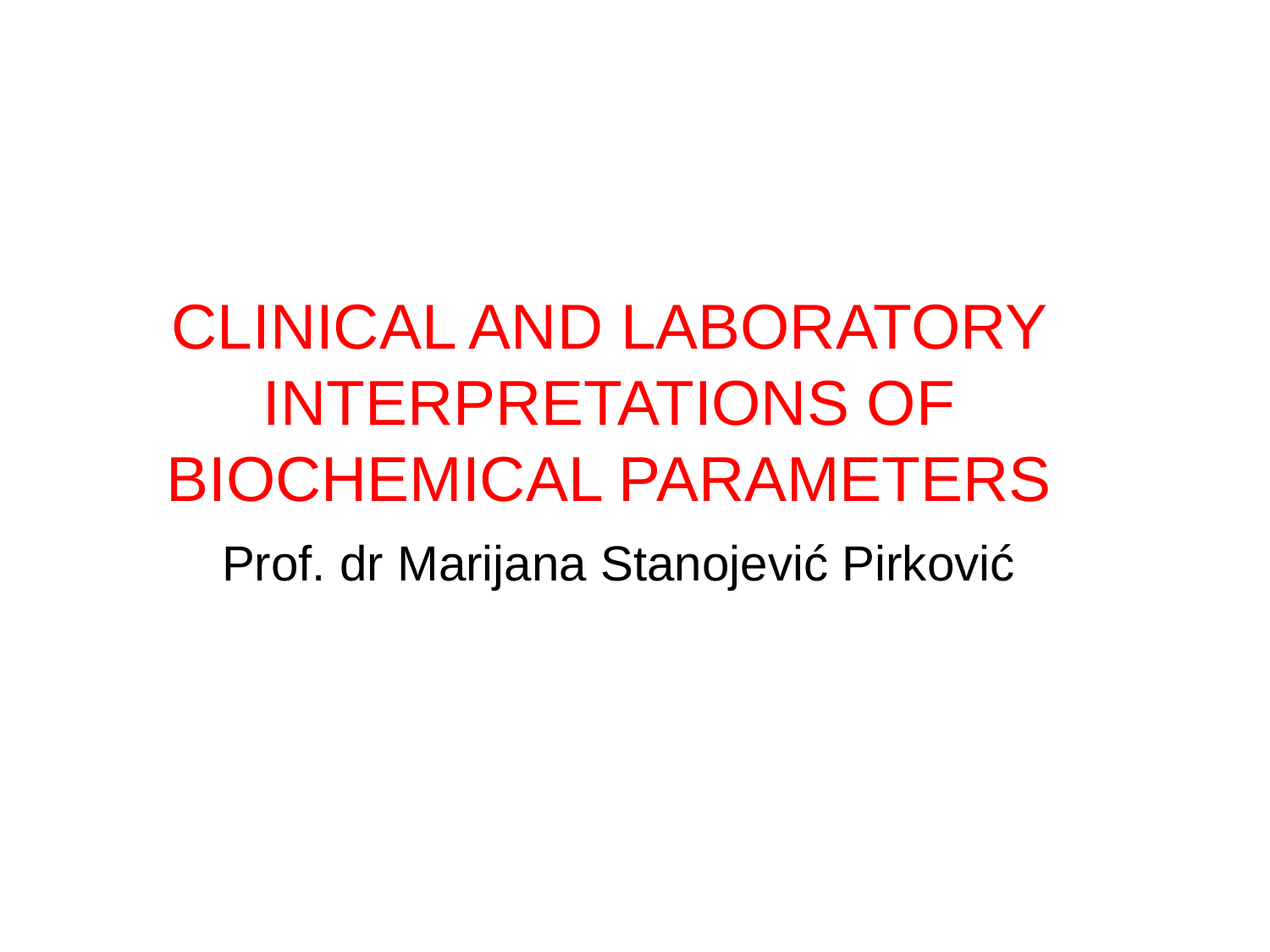

# CLINICAL AND LABORATORY INTERPRETATIONS OF BIOCHEMICAL PARAMETERS
Prof. dr Marijana Stanojević Pirković